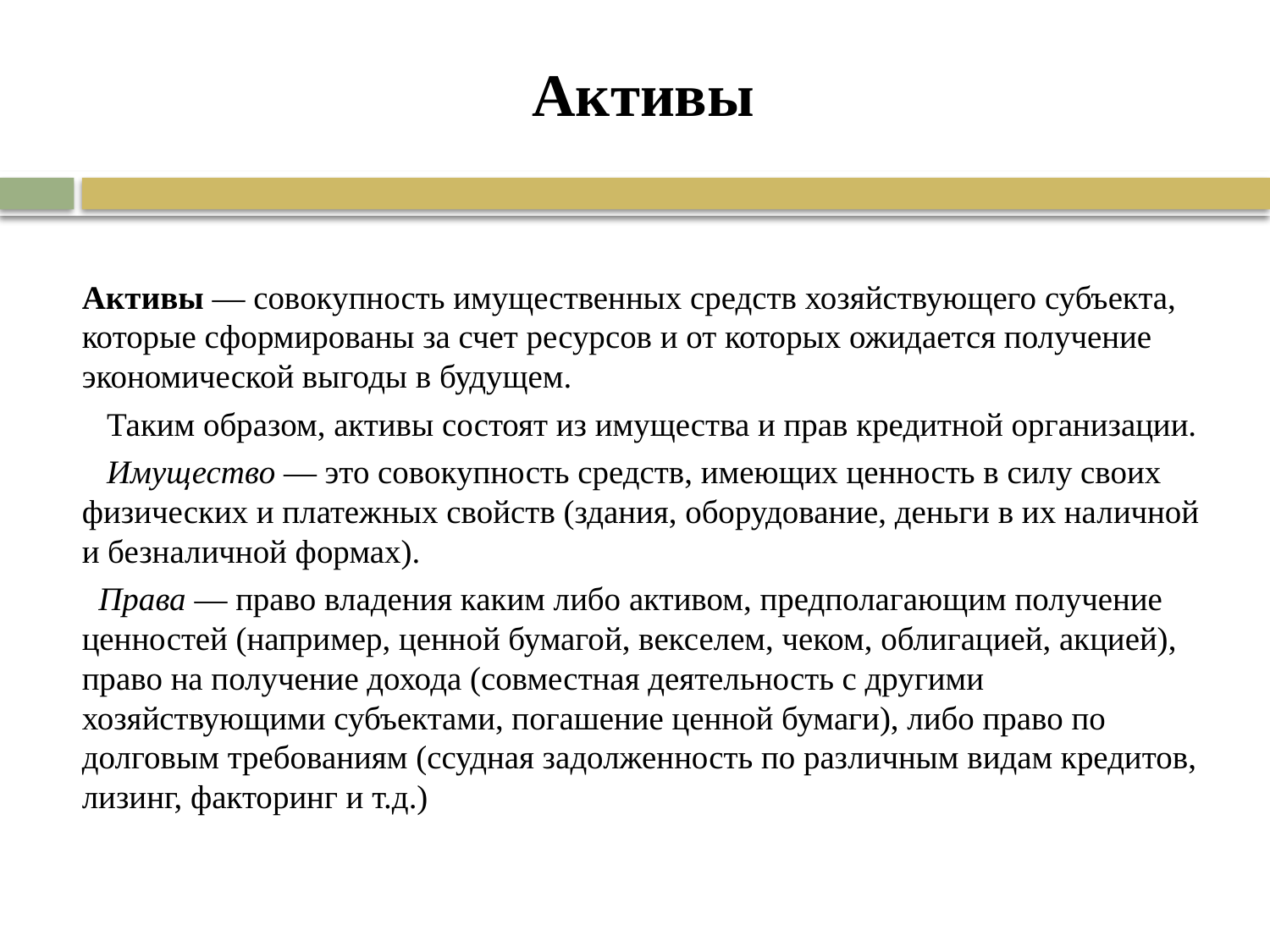

Активы

Активы — совокупность имущественных средств хозяйствующего субъекта, которые сформированы за счет ресурсов и от которых ожидается получение экономической выгоды в будущем.
   Таким образом, активы состоят из имущества и прав кредитной организации.
   Имущество — это совокупность средств, имеющих ценность в силу своих физических и платежных свойств (здания, оборудование, деньги в их наличной и безналичной формах).
  Права — право владения каким либо активом, предполагающим получение ценностей (например, ценной бумагой, векселем, чеком, облигацией, акцией), право на получение дохода (совместная деятельность с другими хозяйствующими субъектами, погашение ценной бумаги), либо право по долговым требованиям (ссудная задолженность по различным видам кредитов, лизинг, факторинг и т.д.)